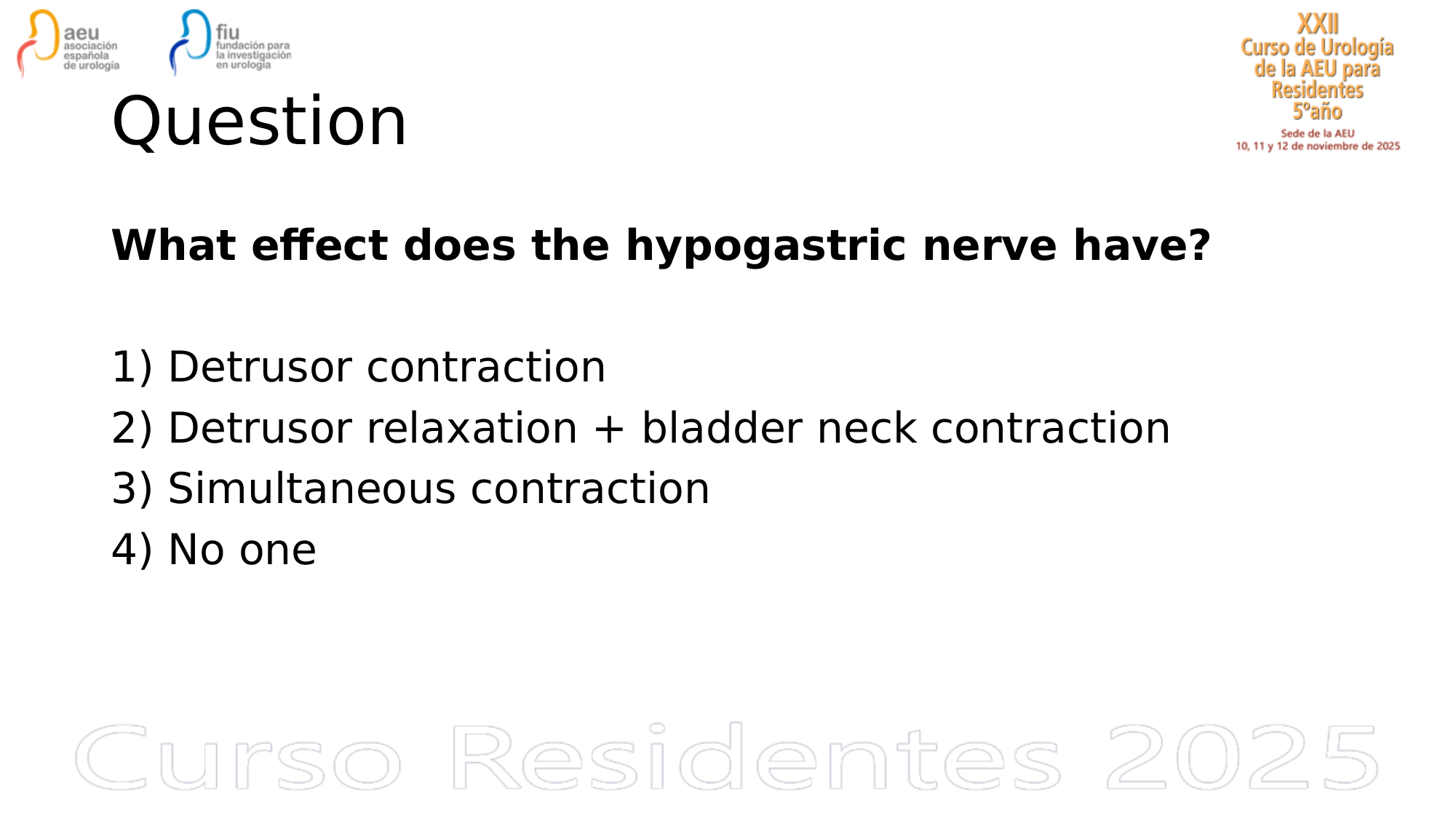

# Question
What effect does the hypogastric nerve have?

1) Detrusor contraction
2) Detrusor relaxation + bladder neck contraction
3) Simultaneous contraction
4) No one